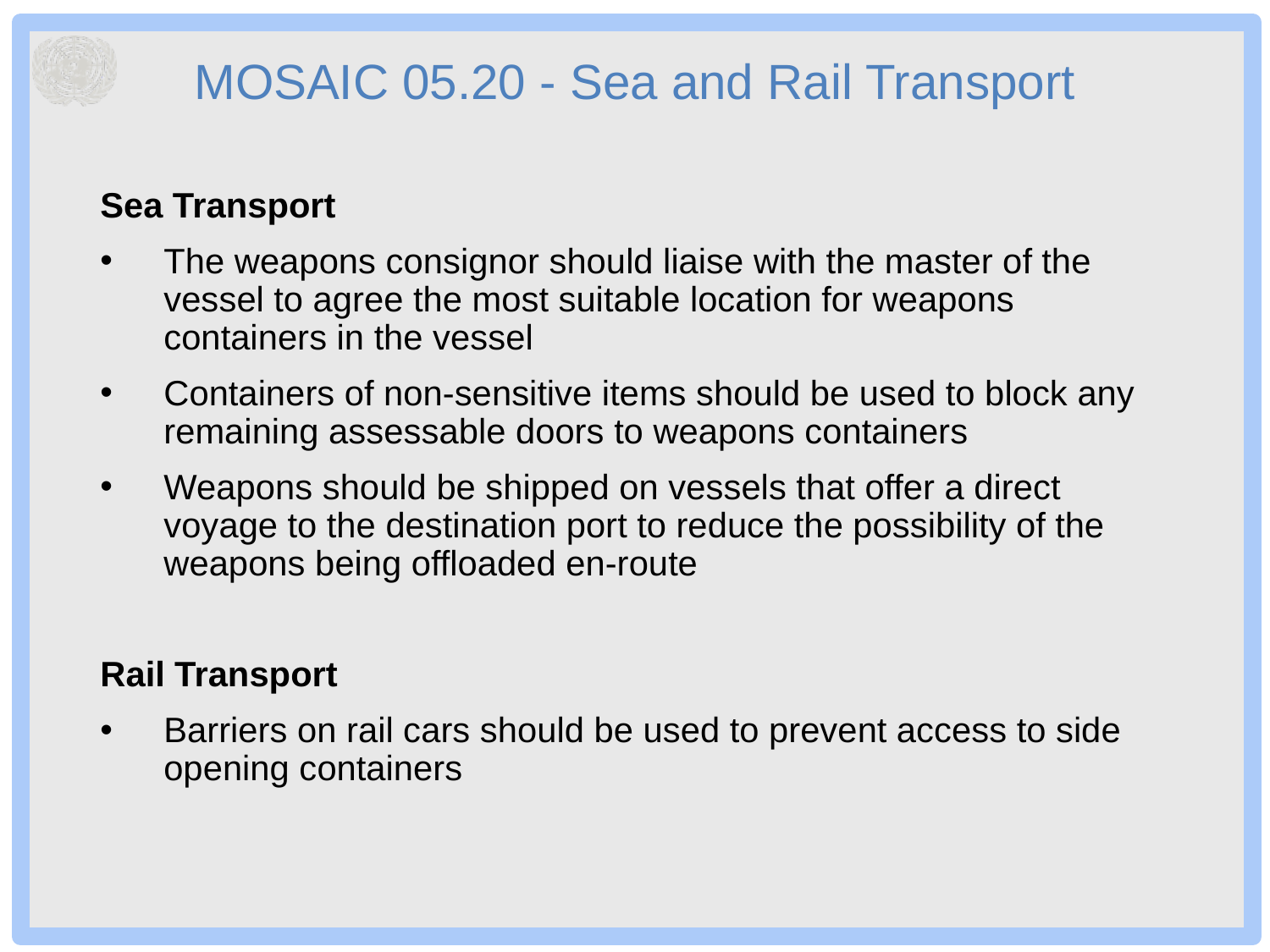

# MOSAIC 05.20 - Sea and Rail Transport
Sea Transport
The weapons consignor should liaise with the master of the vessel to agree the most suitable location for weapons containers in the vessel
Containers of non-sensitive items should be used to block any remaining assessable doors to weapons containers
Weapons should be shipped on vessels that offer a direct voyage to the destination port to reduce the possibility of the weapons being offloaded en-route

Rail Transport
Barriers on rail cars should be used to prevent access to side opening containers